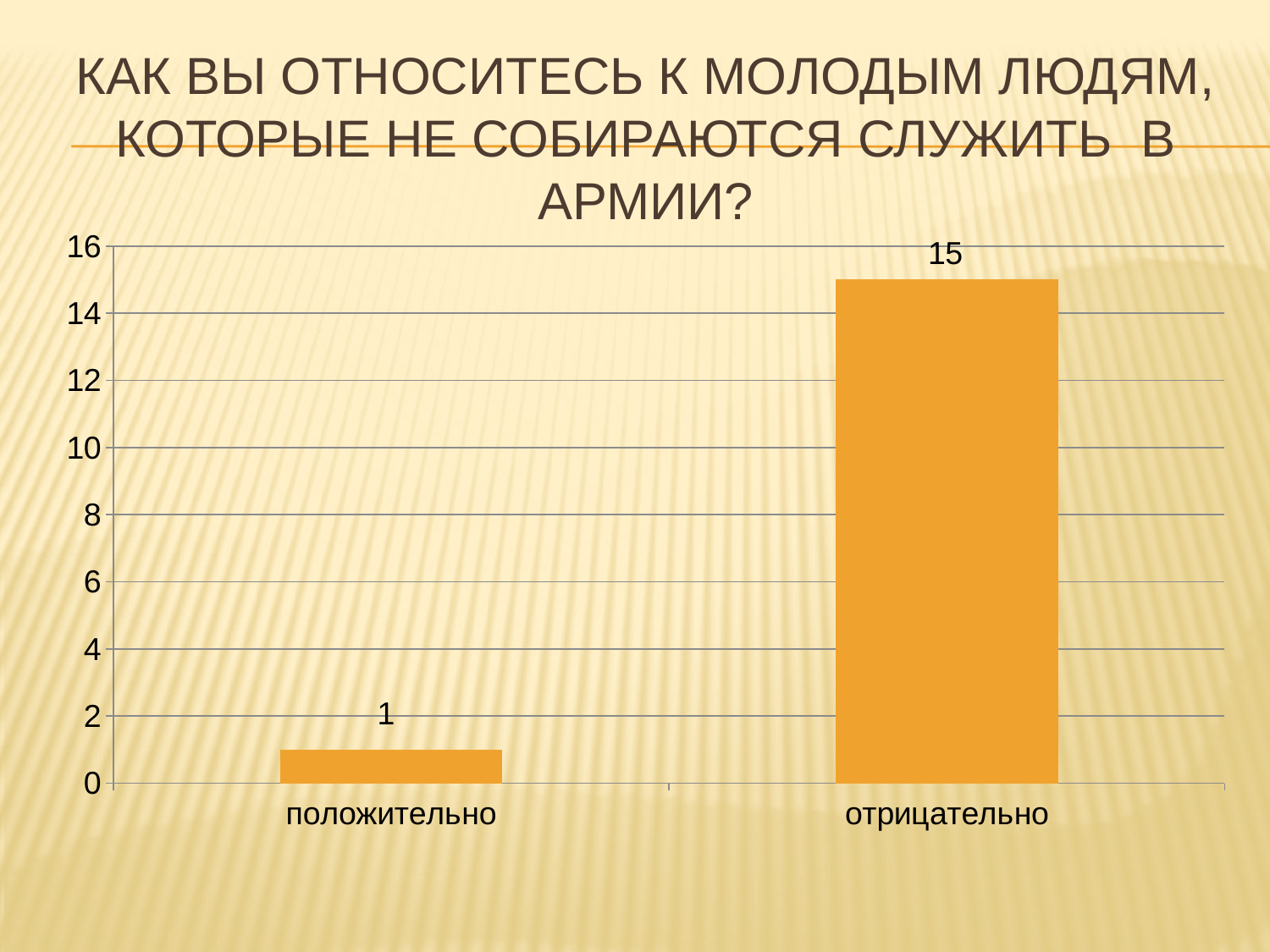

# Как вы относитесь к молодым людям, которые не собираются служить  в армии?

### Chart

| Category | Ряд 1 |
|---|---|
| положительно | 1.0 |
| отрицательно | 15.0 |